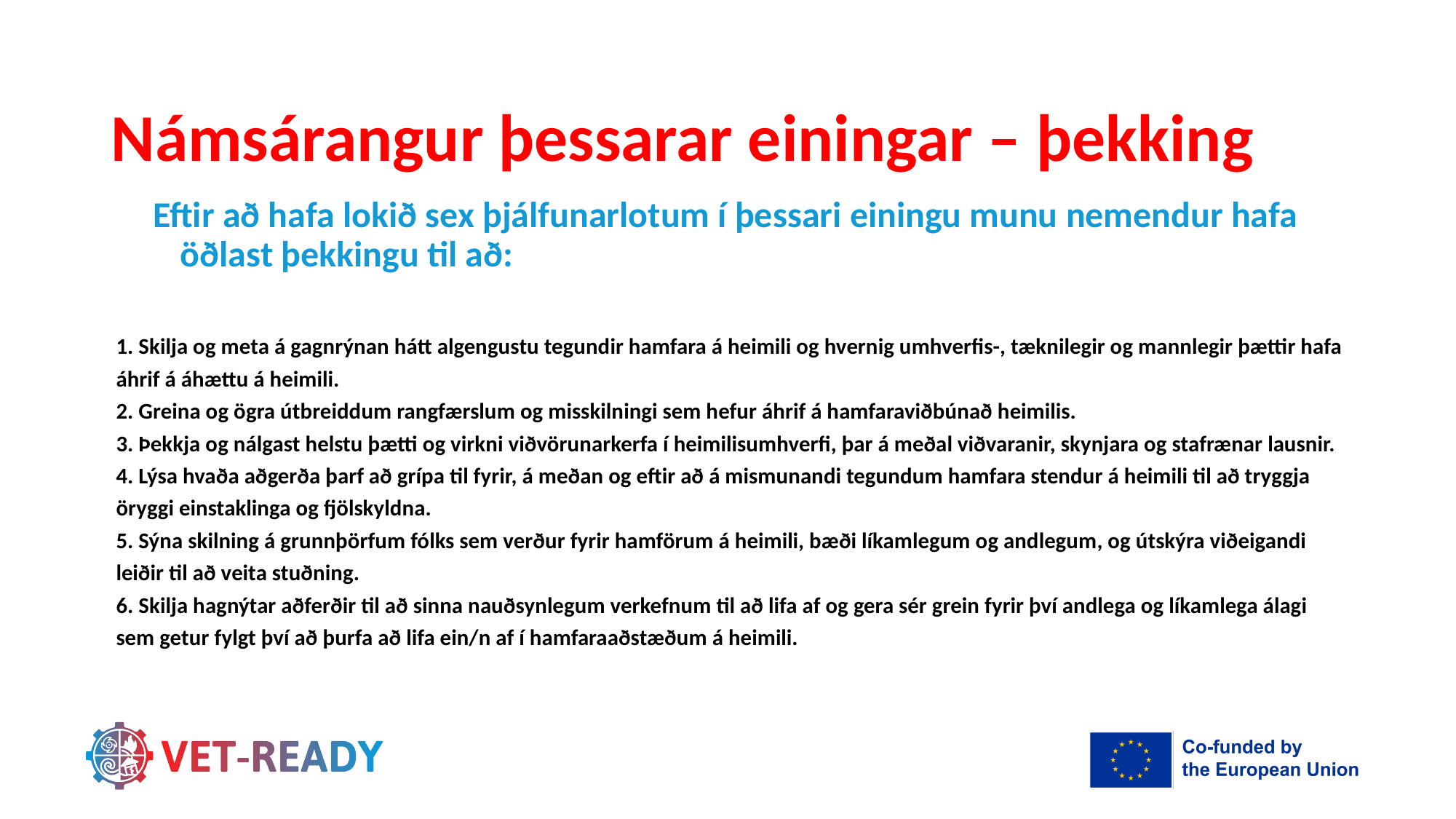

# Námsárangur þessarar einingar – þekking
Eftir að hafa lokið sex þjálfunarlotum í þessari einingu munu nemendur hafa öðlast þekkingu til að:
1. Skilja og meta á gagnrýnan hátt algengustu tegundir hamfara á heimili og hvernig umhverfis-, tæknilegir og mannlegir þættir hafa áhrif á áhættu á heimili.
2. Greina og ögra útbreiddum rangfærslum og misskilningi sem hefur áhrif á hamfaraviðbúnað heimilis.
3. Þekkja og nálgast helstu þætti og virkni viðvörunarkerfa í heimilisumhverfi, þar á meðal viðvaranir, skynjara og stafrænar lausnir.
4. Lýsa hvaða aðgerða þarf að grípa til fyrir, á meðan og eftir að á mismunandi tegundum hamfara stendur á heimili til að tryggja öryggi einstaklinga og fjölskyldna.
5. Sýna skilning á grunnþörfum fólks sem verður fyrir hamförum á heimili, bæði líkamlegum og andlegum, og útskýra viðeigandi leiðir til að veita stuðning.
6. Skilja hagnýtar aðferðir til að sinna nauðsynlegum verkefnum til að lifa af og gera sér grein fyrir því andlega og líkamlega álagi sem getur fylgt því að þurfa að lifa ein/n af í hamfaraaðstæðum á heimili.